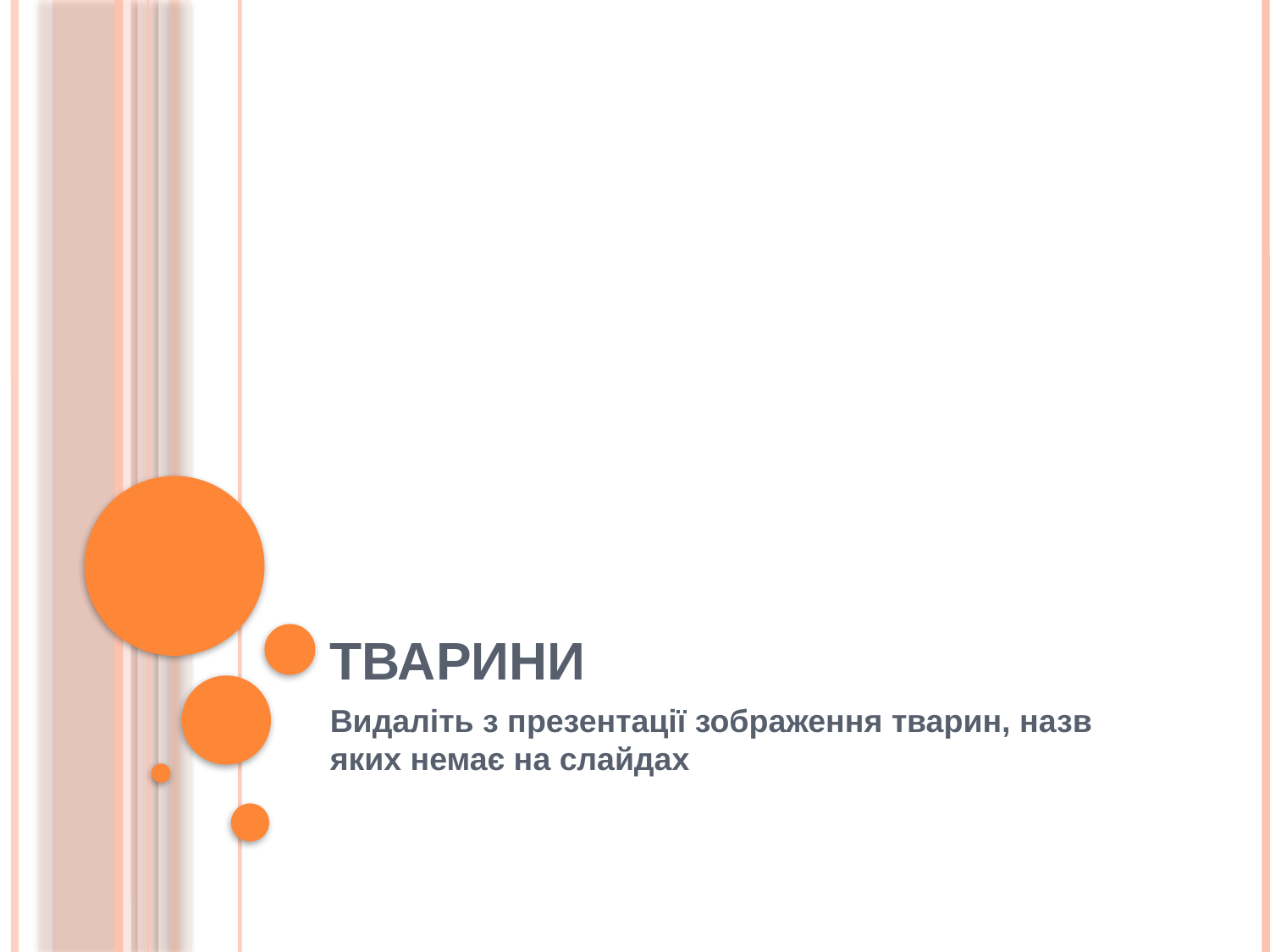

# Тварини
Видаліть з презентації зображення тварин, назв яких немає на слайдах